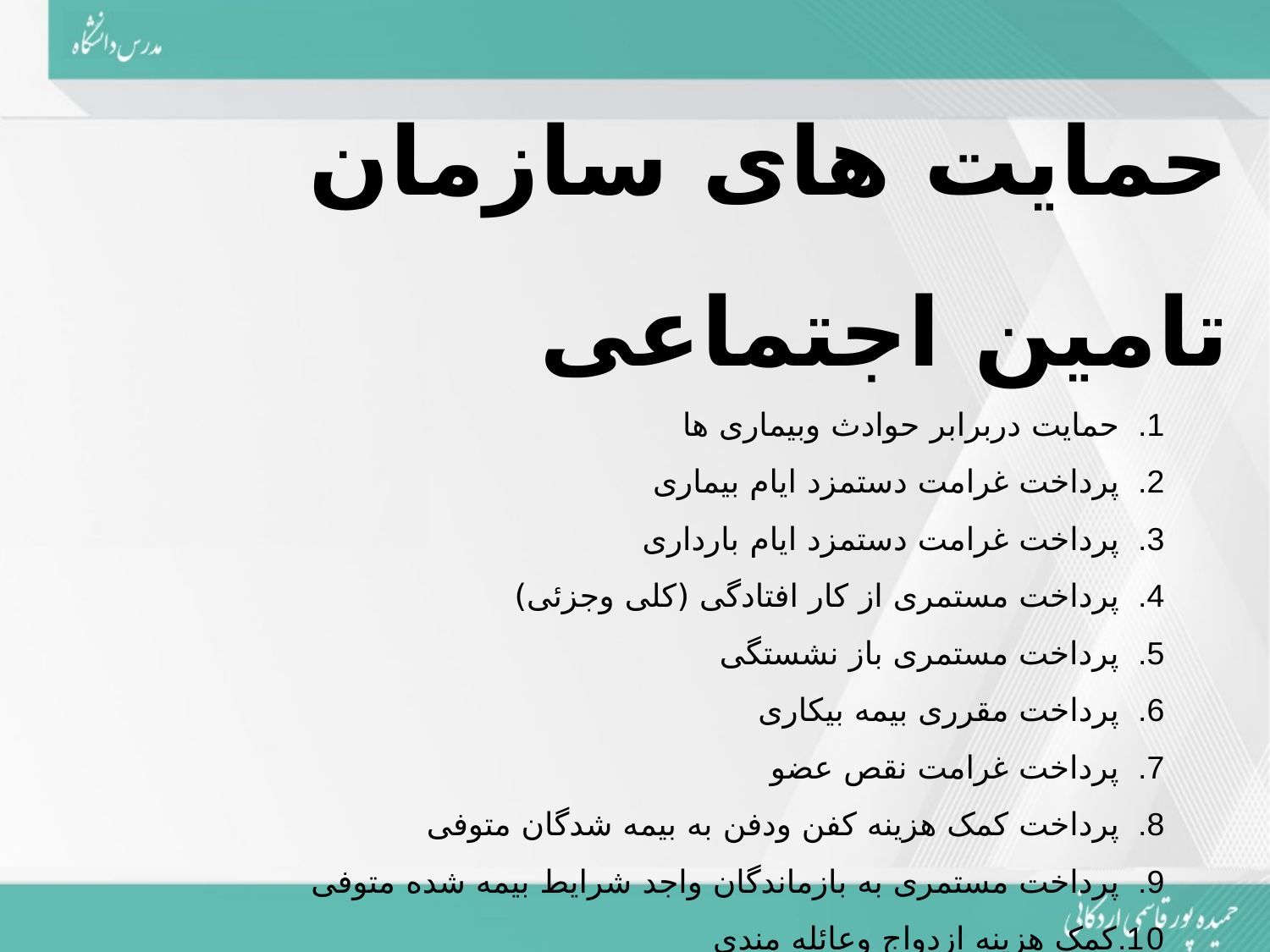

حمایت های سازمان تامین اجتماعی
حمایت دربرابر حوادث وبیماری ها
پرداخت غرامت دستمزد ایام بیماری
پرداخت غرامت دستمزد ایام بارداری
پرداخت مستمری از کار افتادگی (کلی وجزئی)
پرداخت مستمری باز نشستگی
پرداخت مقرری بیمه بیکاری
پرداخت غرامت نقص عضو
پرداخت کمک هزینه کفن ودفن به بیمه شدگان متوفی
پرداخت مستمری به بازماندگان واجد شرایط بیمه شده متوفی
کمک هزینه ازدواج وعائله مندی